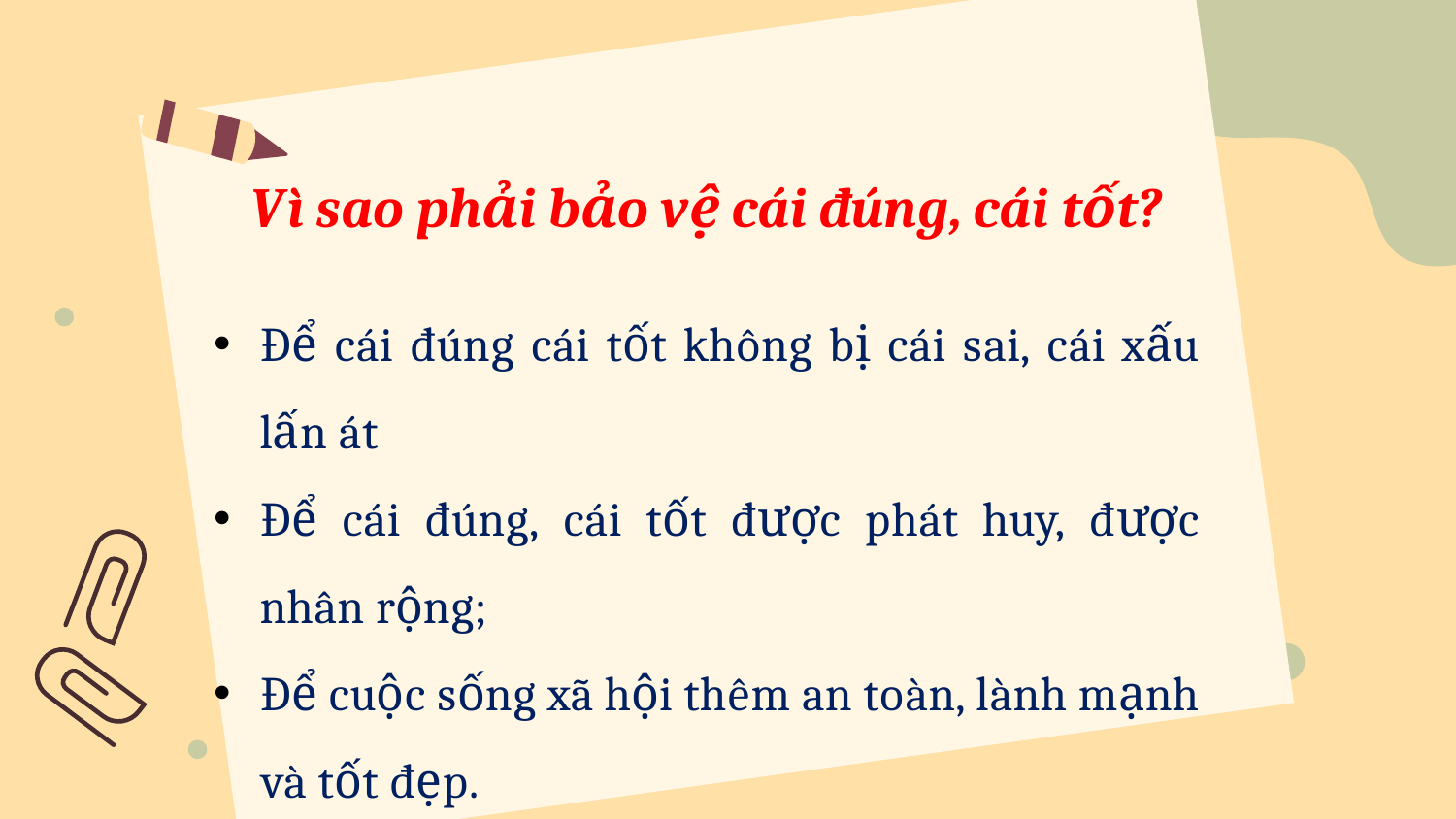

Vì sao phải bảo vệ cái đúng, cái tốt?
Để cái đúng cái tốt không bị cái sai, cái xấu lấn át
Để cái đúng, cái tốt được phát huy, được nhân rộng;
Để cuộc sống xã hội thêm an toàn, lành mạnh và tốt đẹp.